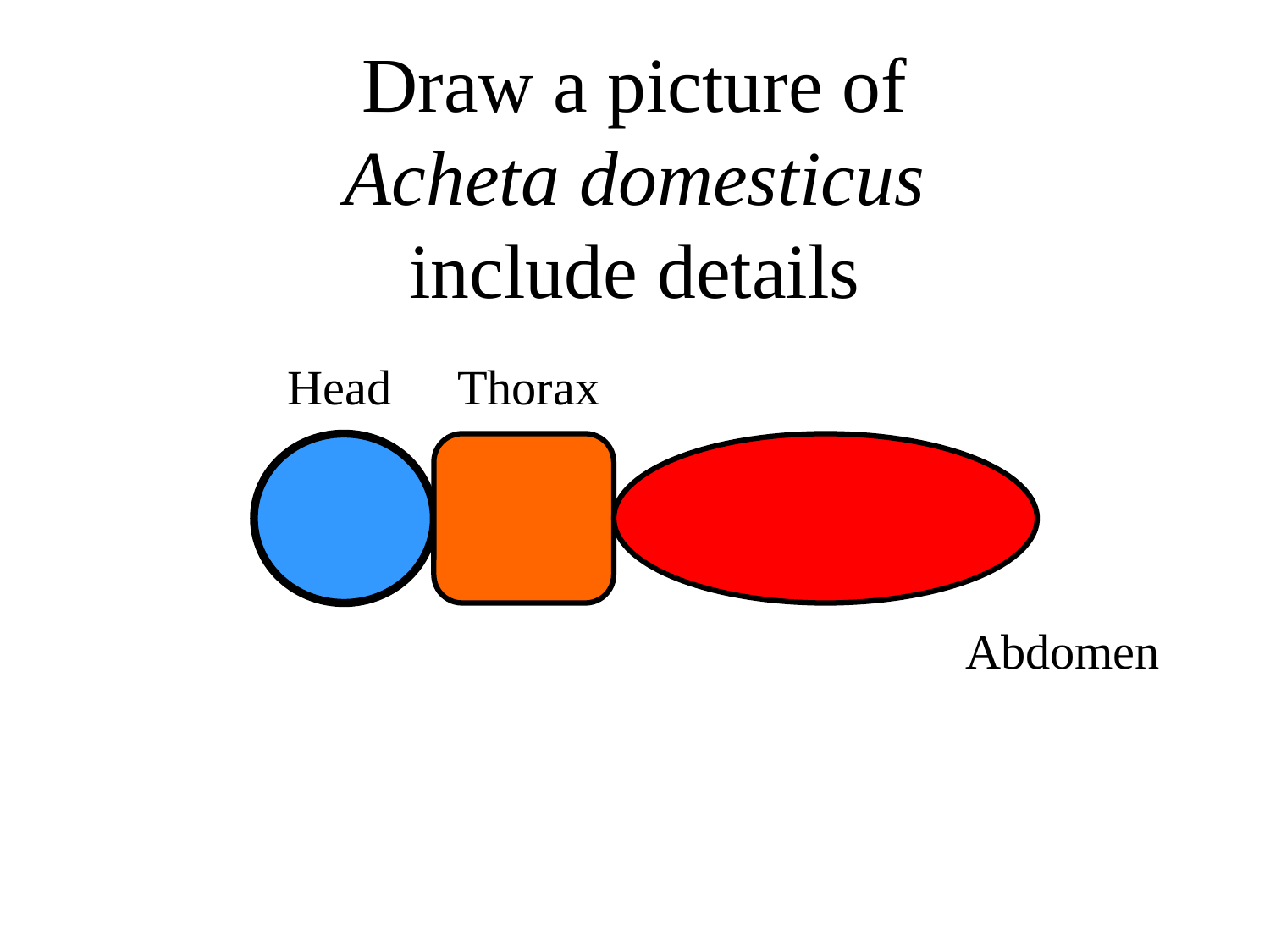

# Draw a picture of Acheta domesticus include details

Head
Thorax

Abdomen